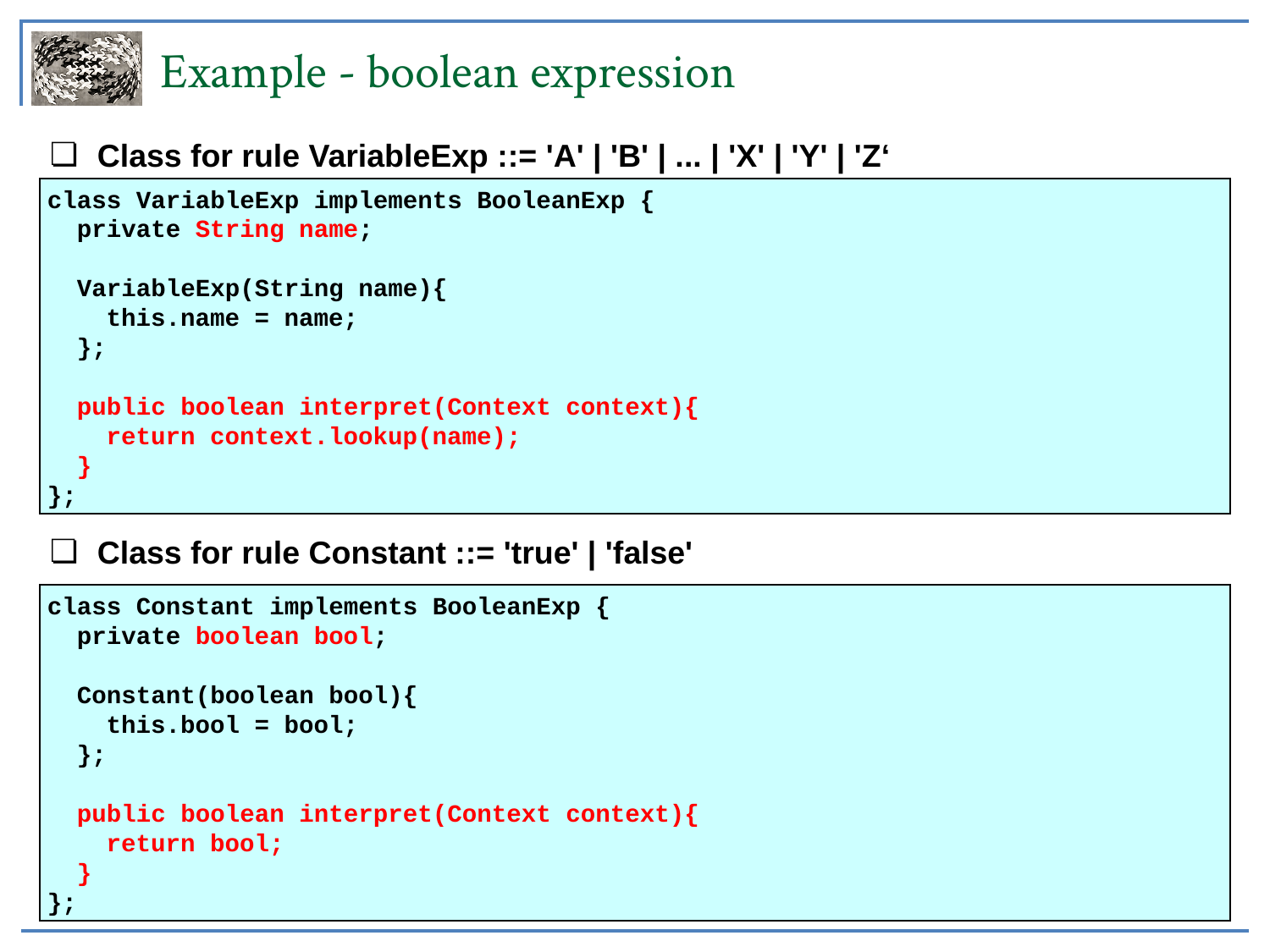

Example - boolean expression
Class for rule VariableExp ::= 'A' | 'B' | ... | 'X' | 'Y' | 'Z‘
class VariableExp implements BooleanExp {
  private String name;

  VariableExp(String name){
    this.name = name;
  };

  public boolean interpret(Context context){
    return context.lookup(name);
  }
};
Class for rule Constant ::= 'true' | 'false'
class Constant implements BooleanExp {
  private boolean bool;

  Constant(boolean bool){
    this.bool = bool;
  };

  public boolean interpret(Context context){
    return bool;
  }
};